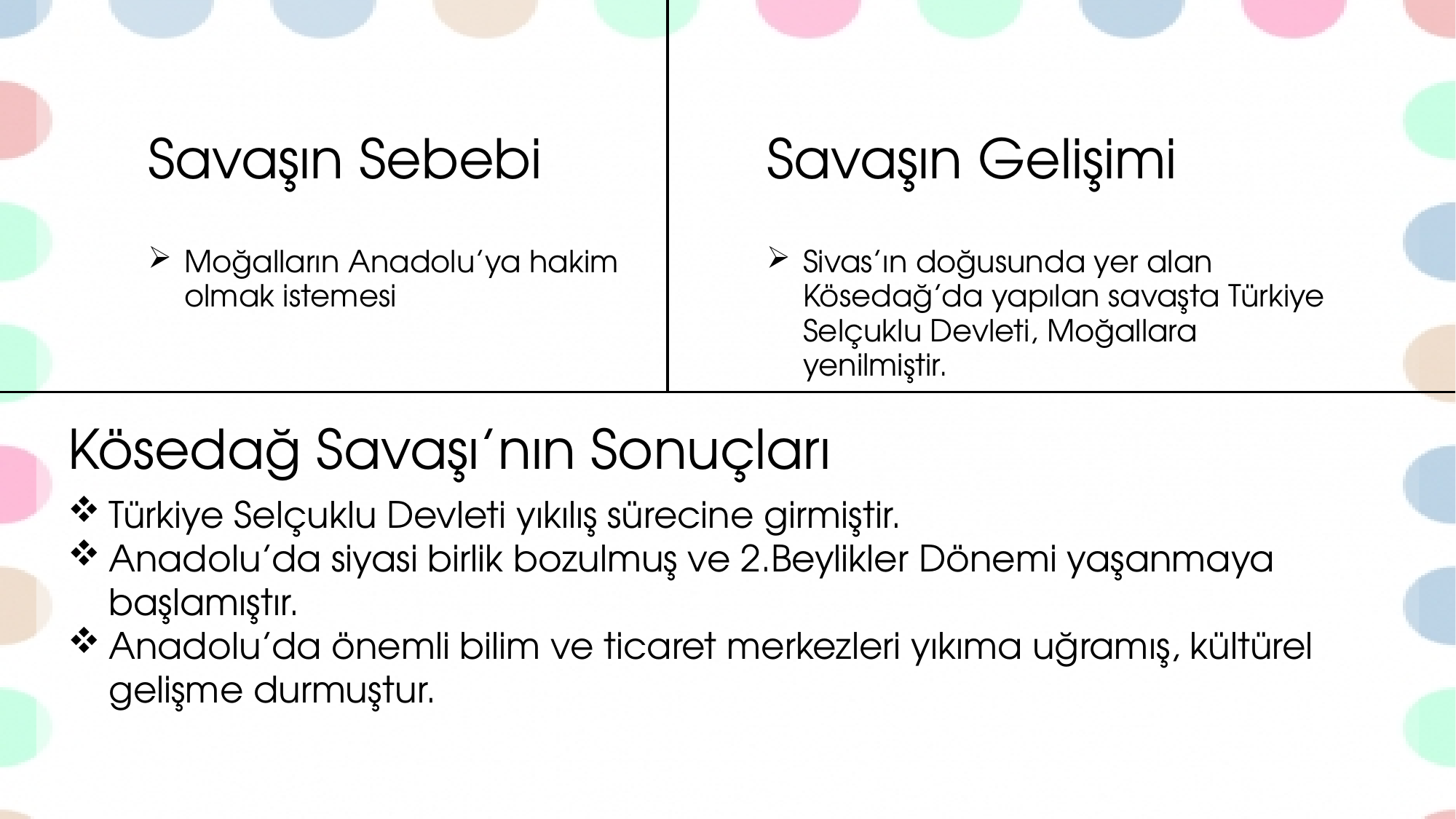

Savaşın Sebebi
Savaşın Gelişimi
Moğalların Anadolu’ya hakim olmak istemesi
Sivas’ın doğusunda yer alan Kösedağ’da yapılan savaşta Türkiye Selçuklu Devleti, Moğallara yenilmiştir.
Kösedağ Savaşı’nın Sonuçları
Türkiye Selçuklu Devleti yıkılış sürecine girmiştir.
Anadolu’da siyasi birlik bozulmuş ve 2.Beylikler Dönemi yaşanmaya başlamıştır.
Anadolu’da önemli bilim ve ticaret merkezleri yıkıma uğramış, kültürel gelişme durmuştur.